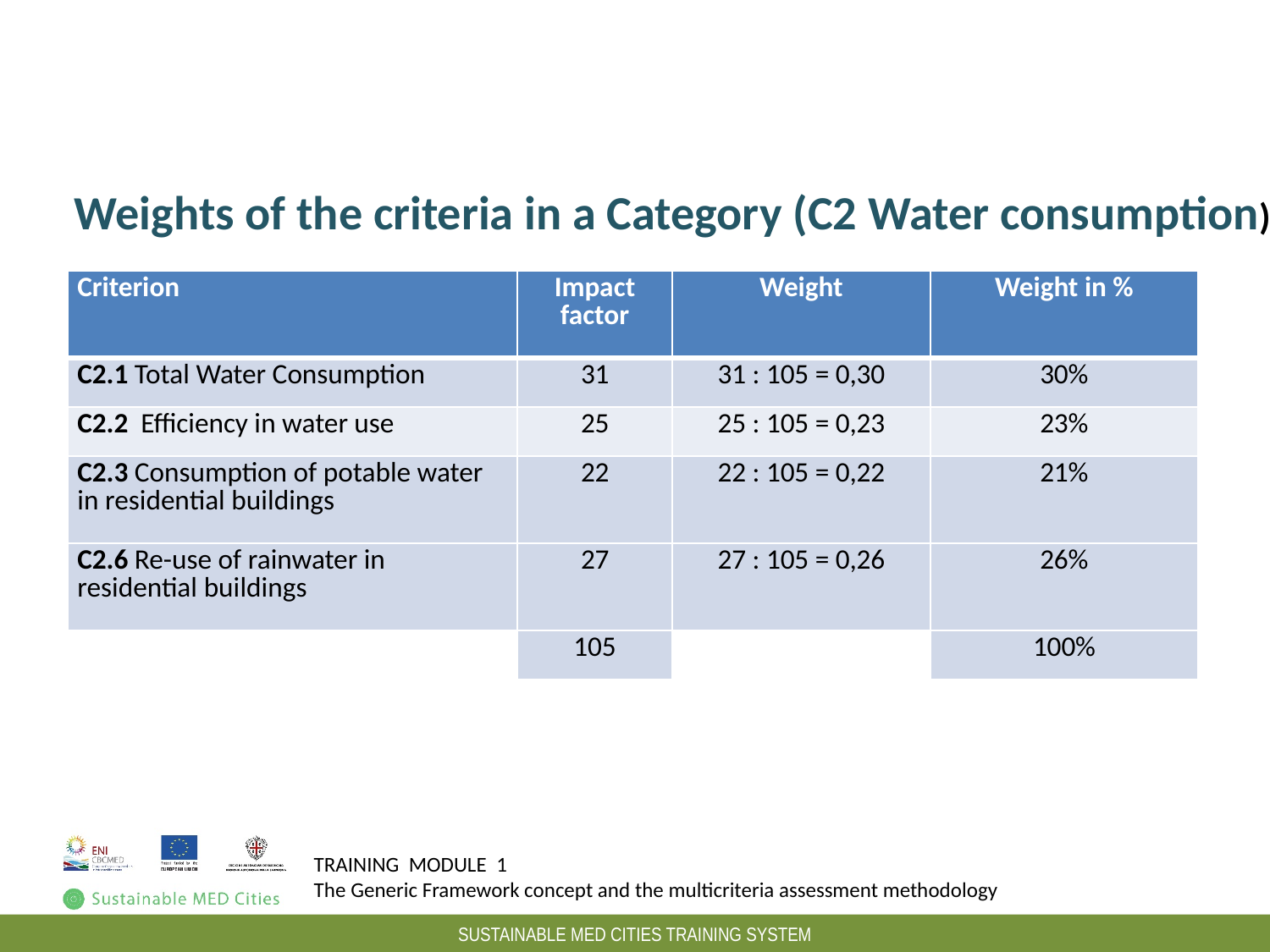

Peso dei criteri in una categoria: esempio
Weights of the criteria in a Category (C2 Water consumption)

| Criterion | Impact factor | Weight | Weight in % |
| --- | --- | --- | --- |
| C2.1 Total Water Consumption | 31 | 31 : 105 = 0,30 | 30% |
| C2.2 Efficiency in water use | 25 | 25 : 105 = 0,23 | 23% |
| C2.3 Consumption of potable water in residential buildings | 22 | 22 : 105 = 0,22 | 21% |
| C2.6 Re-use of rainwater in residential buildings | 27 | 27 : 105 = 0,26 | 26% |
|  | 105 |  | 100% |
|  |  |  |  |